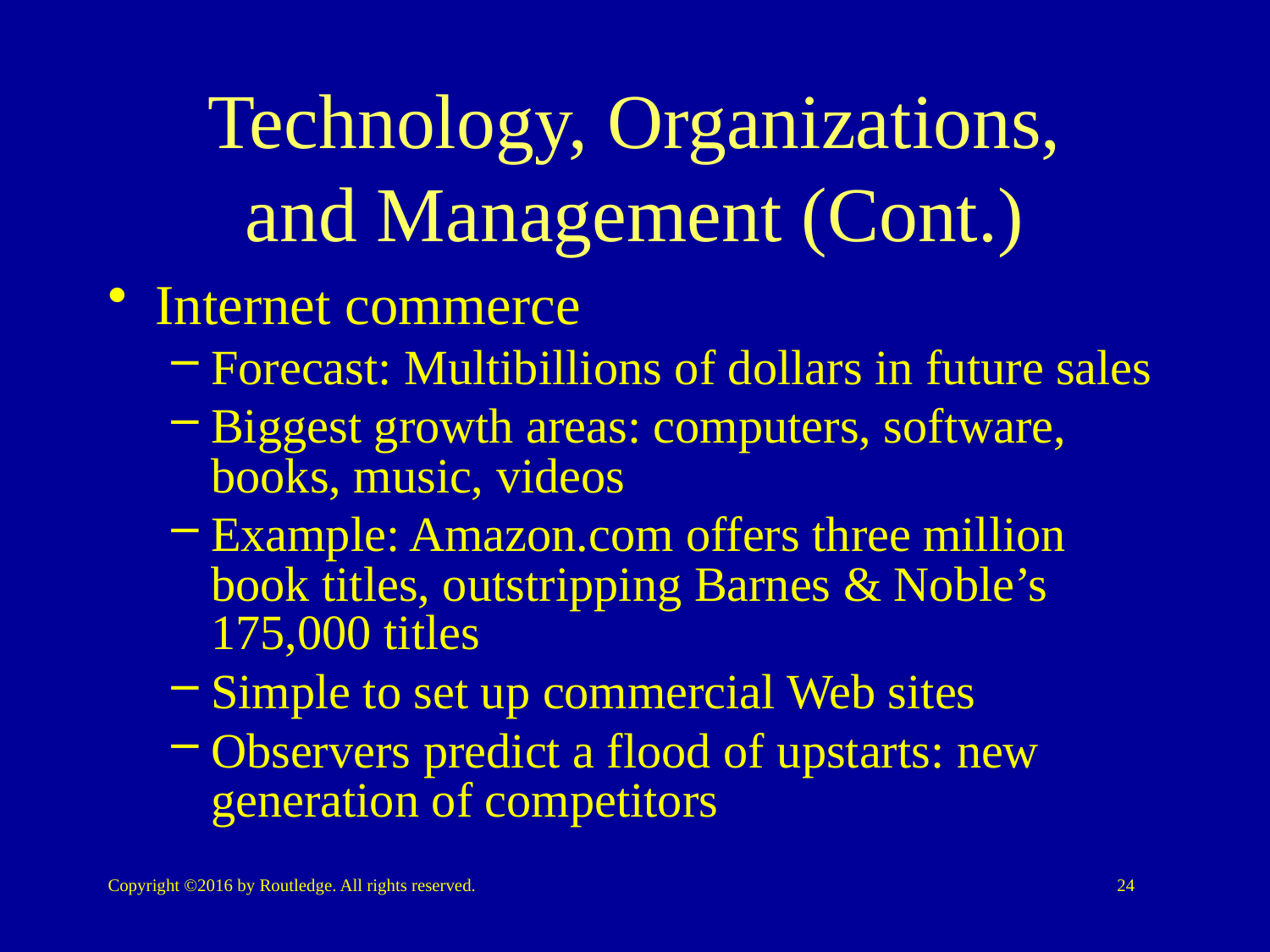

# Technology, Organizations, and Management (Cont.)
Internet commerce
Forecast: Multibillions of dollars in future sales
Biggest growth areas: computers, software, books, music, videos
Example: Amazon.com offers three million book titles, outstripping Barnes & Noble’s 175,000 titles
Simple to set up commercial Web sites
Observers predict a flood of upstarts: new generation of competitors
Copyright ©2016 by Routledge. All rights reserved.

24